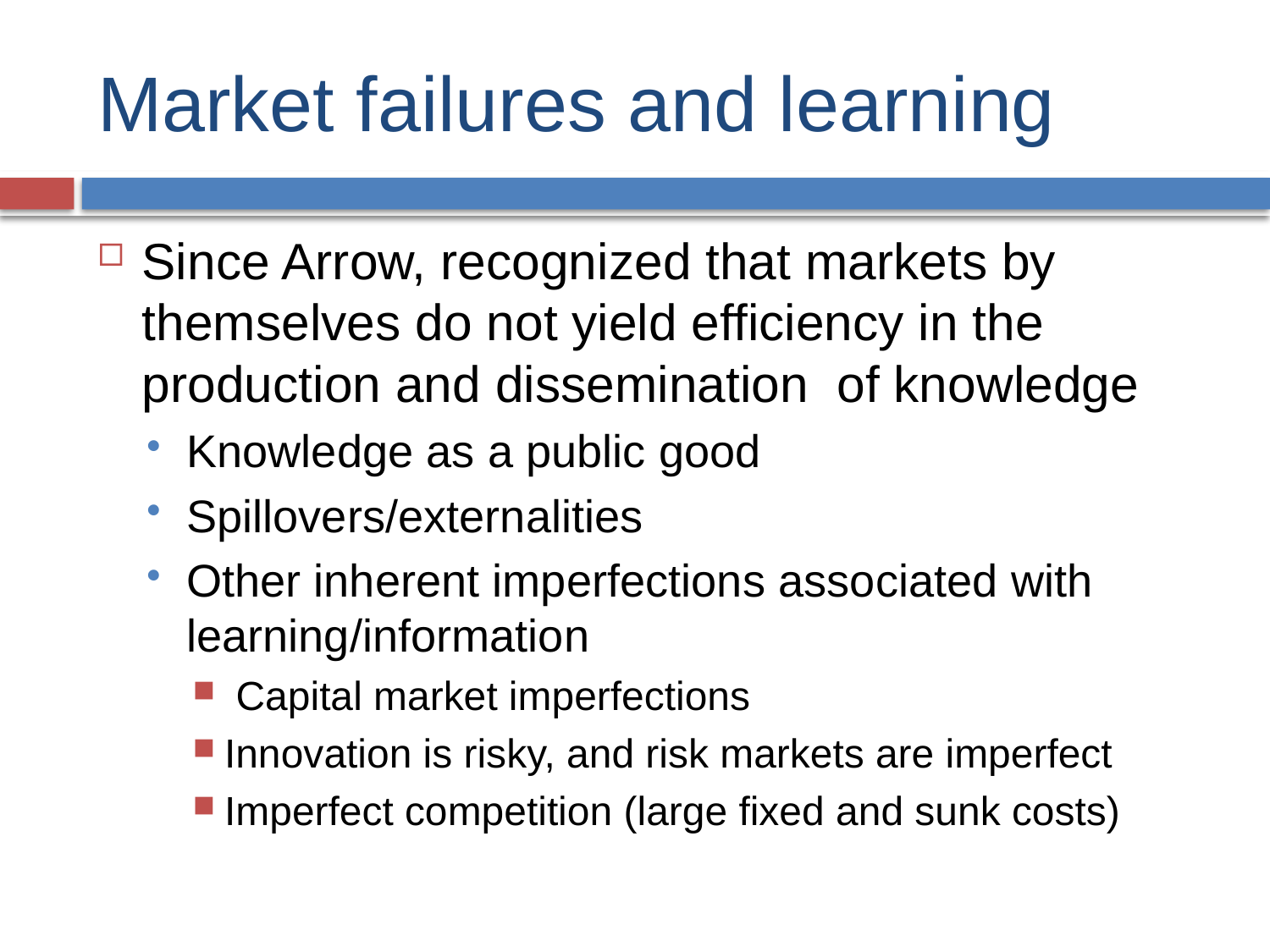

# Market failures and learning
Since Arrow, recognized that markets by themselves do not yield efficiency in the production and dissemination  of knowledge
Knowledge as a public good
Spillovers/externalities
Other inherent imperfections associated with learning/information
 Capital market imperfections
Innovation is risky, and risk markets are imperfect
Imperfect competition (large fixed and sunk costs)